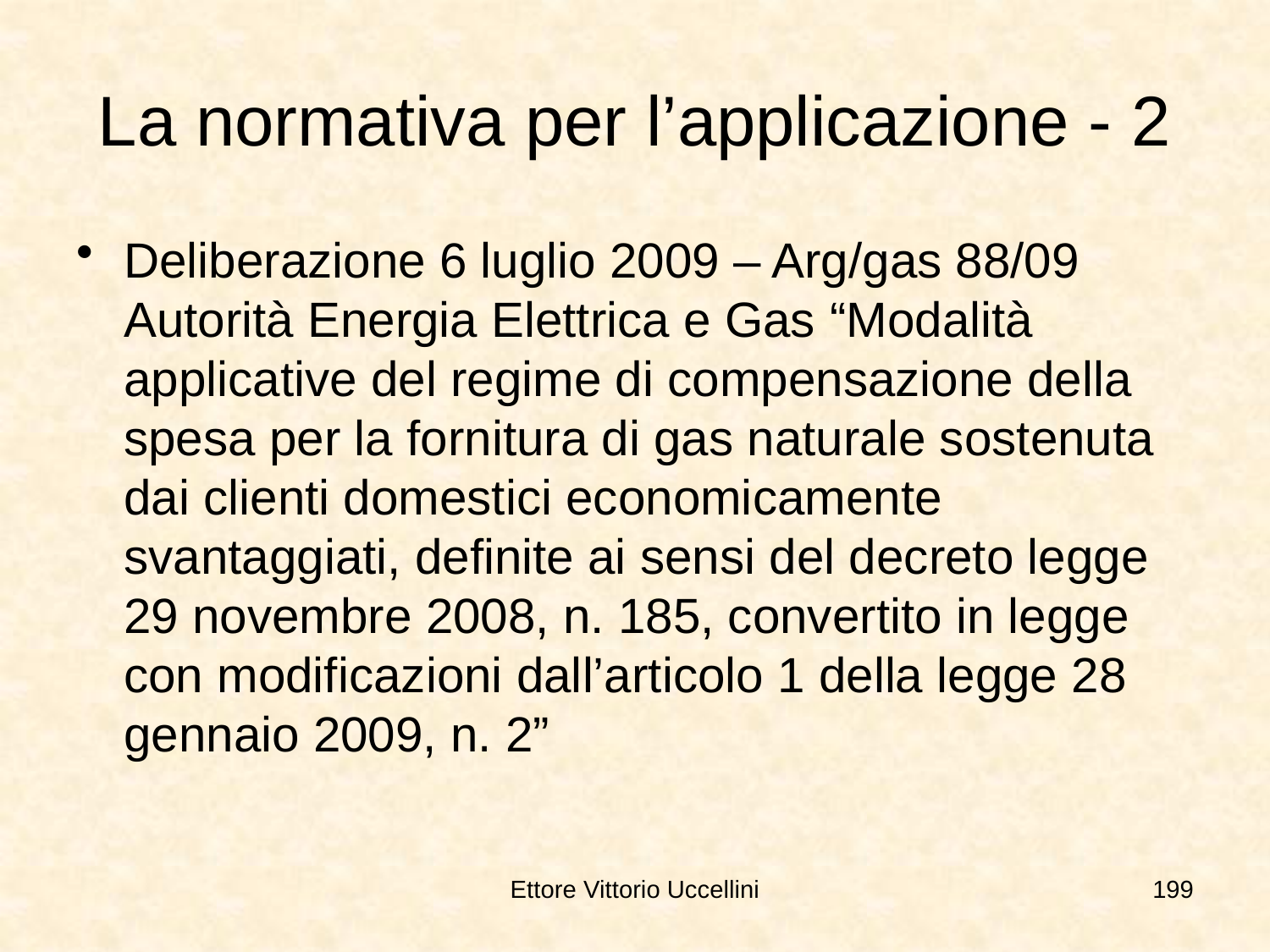

# La normativa per l’applicazione - 2
Deliberazione 6 luglio 2009 – Arg/gas 88/09 Autorità Energia Elettrica e Gas “Modalità applicative del regime di compensazione della spesa per la fornitura di gas naturale sostenuta dai clienti domestici economicamente svantaggiati, definite ai sensi del decreto legge 29 novembre 2008, n. 185, convertito in legge con modificazioni dall’articolo 1 della legge 28 gennaio 2009, n. 2”
Ettore Vittorio Uccellini
199